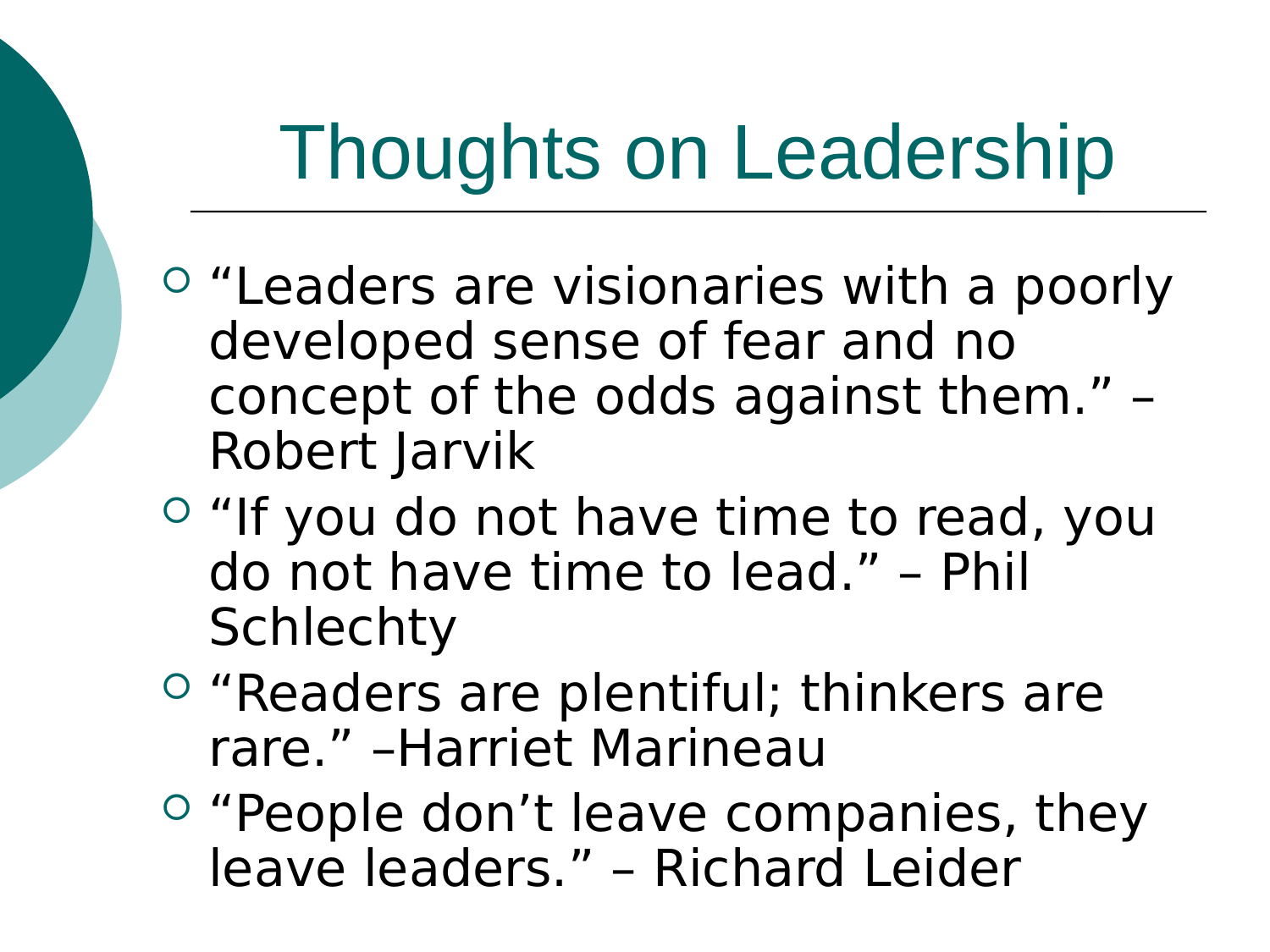

# Thoughts on Leadership
“Leaders are visionaries with a poorly developed sense of fear and no concept of the odds against them.” – Robert Jarvik
“If you do not have time to read, you do not have time to lead.” – Phil Schlechty
“Readers are plentiful; thinkers are rare.” –Harriet Marineau
“People don’t leave companies, they leave leaders.” – Richard Leider